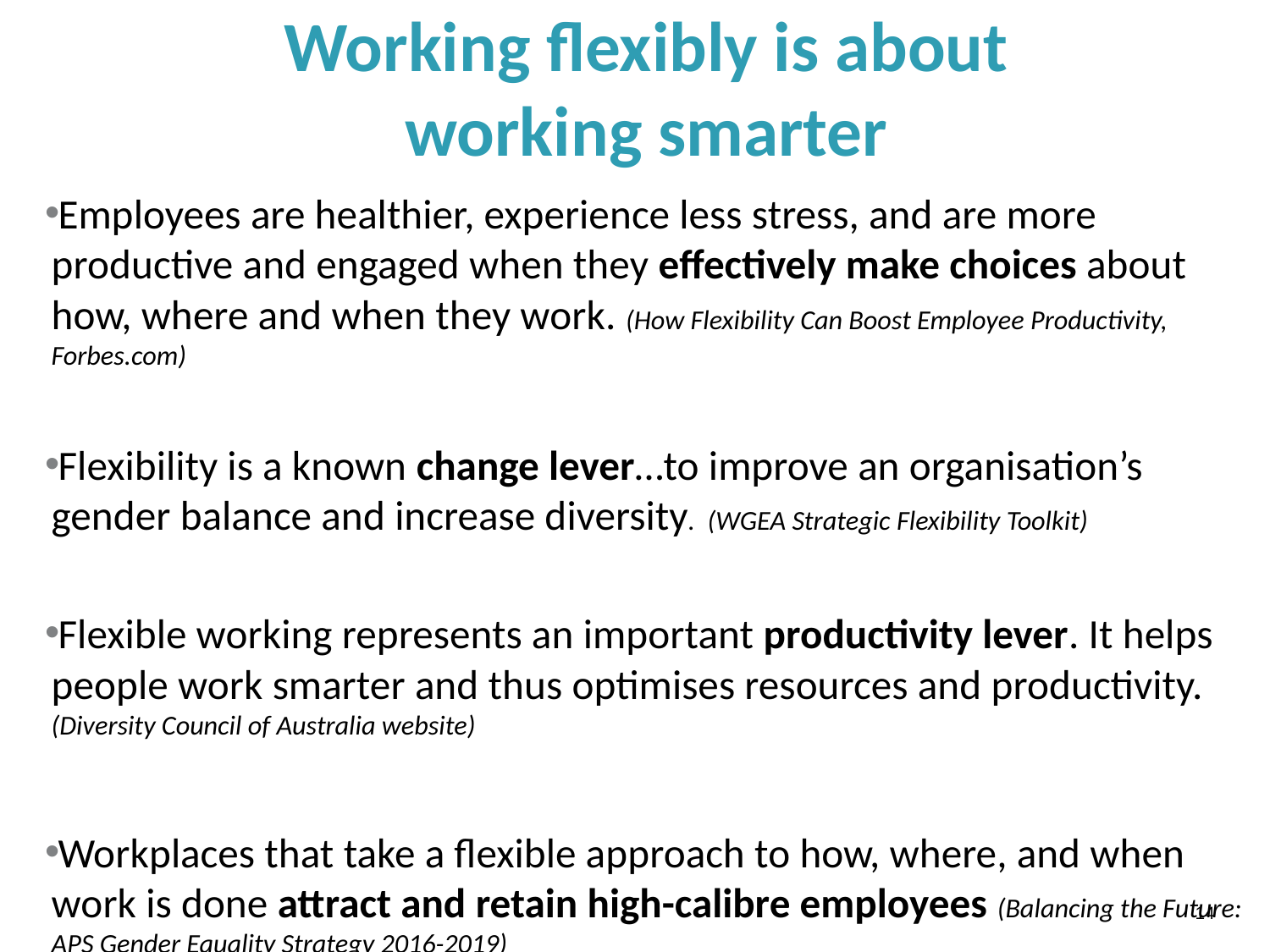

# Working flexibly is about working smarter
Employees are healthier, experience less stress, and are more productive and engaged when they effectively make choices about how, where and when they work. (How Flexibility Can Boost Employee Productivity, Forbes.com)

Flexibility is a known change lever…to improve an organisation’s gender balance and increase diversity.  (WGEA Strategic Flexibility Toolkit)

Flexible working represents an important productivity lever. It helps people work smarter and thus optimises resources and productivity. (Diversity Council of Australia website)

Workplaces that take a flexible approach to how, where, and when work is done attract and retain high-calibre employees (Balancing the Future: APS Gender Equality Strategy 2016-2019)

14